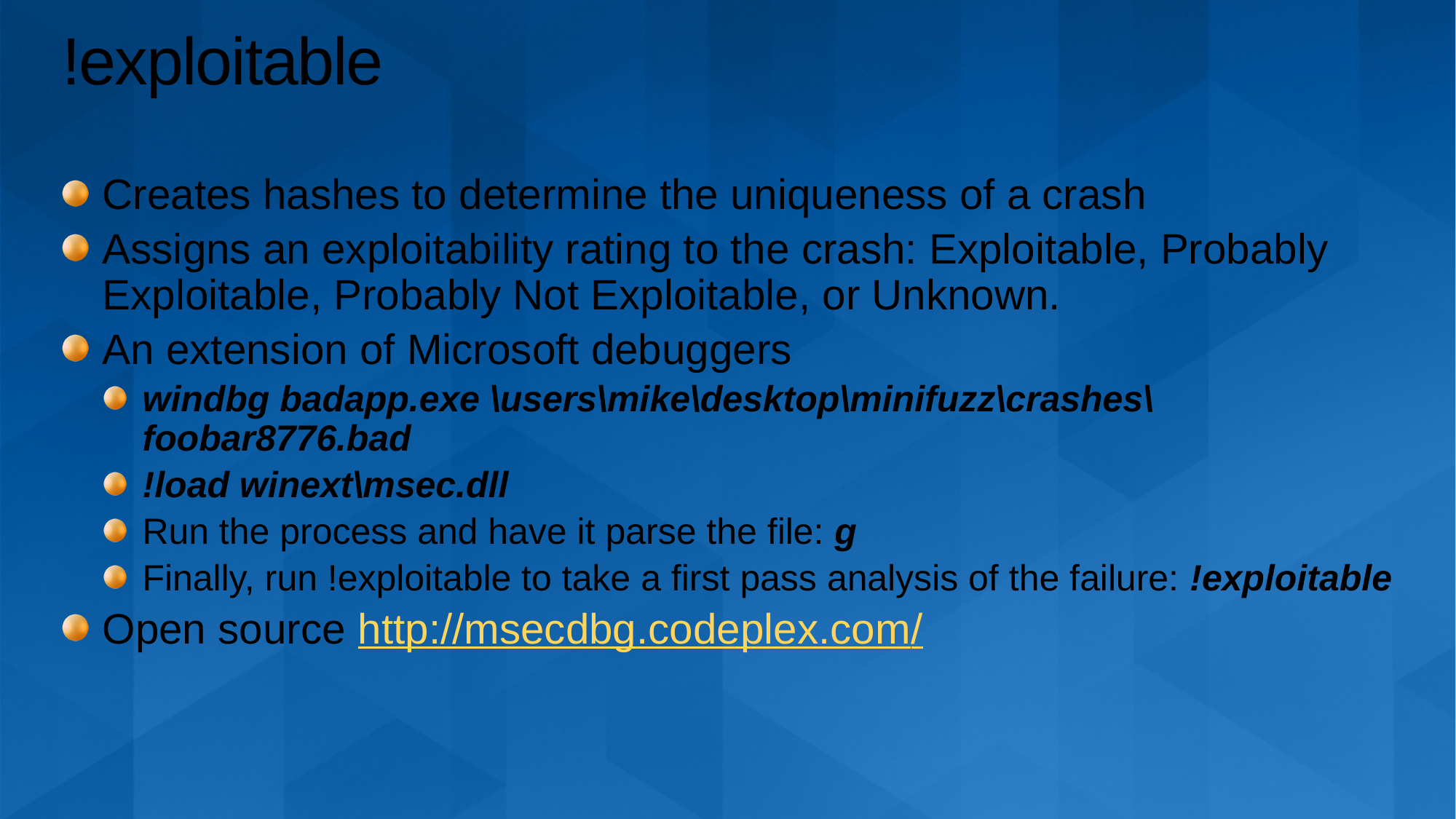

# !exploitable
Creates hashes to determine the uniqueness of a crash
Assigns an exploitability rating to the crash: Exploitable, Probably Exploitable, Probably Not Exploitable, or Unknown.
An extension of Microsoft debuggers
windbg badapp.exe \users\mike\desktop\minifuzz\crashes\foobar8776.bad
!load winext\msec.dll
Run the process and have it parse the file: g
Finally, run !exploitable to take a first pass analysis of the failure: !exploitable
Open source http://msecdbg.codeplex.com/